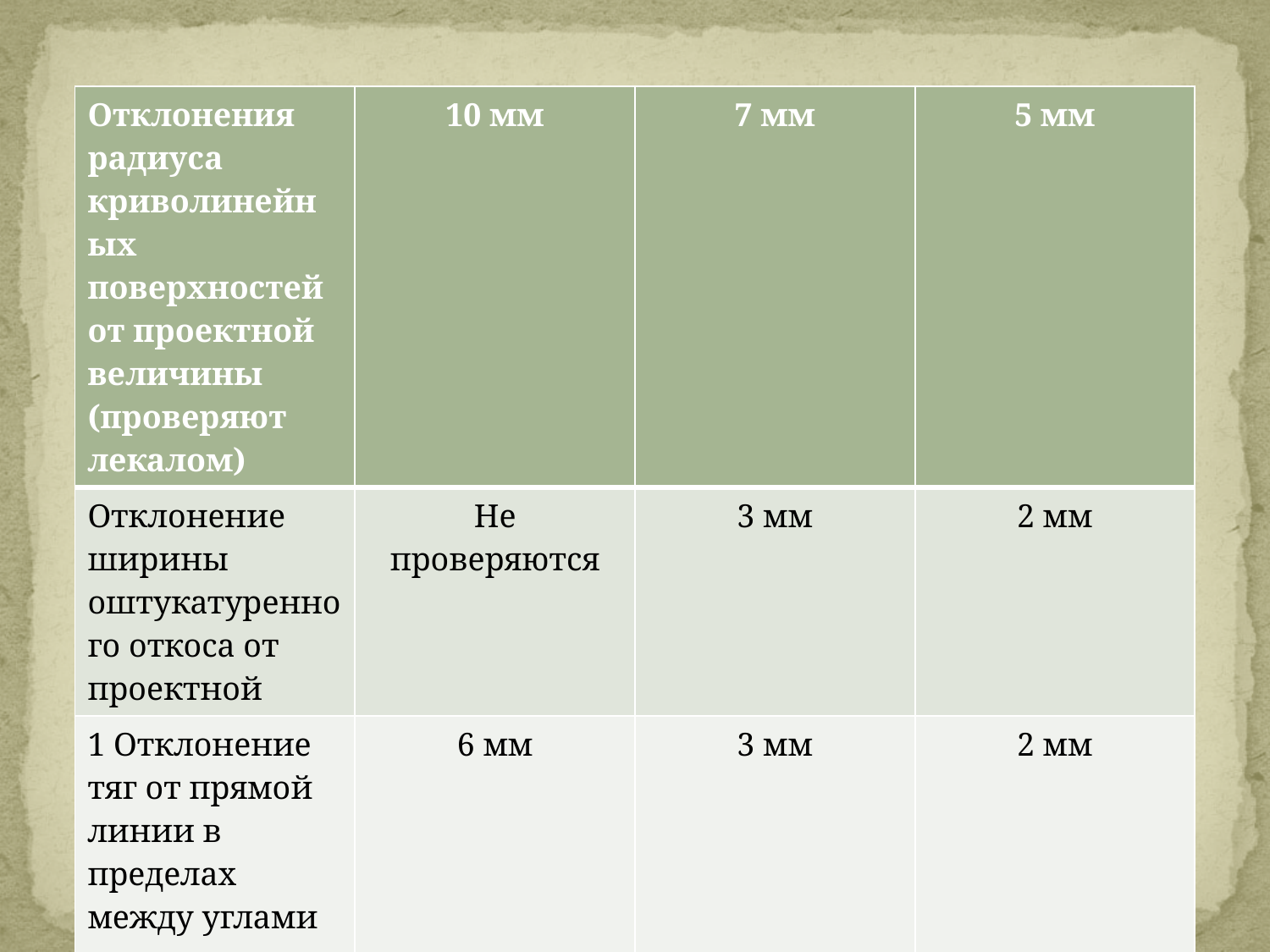

| Отклонения радиуса криволинейных поверхностей от проектной величины (проверяют лекалом) | 10 мм | 7 мм | 5 мм |
| --- | --- | --- | --- |
| Отклонение ширины оштукатуренного откоса от  проектной | Не проверяются | 3 мм | 2 мм |
| 1 Отклонение тяг от прямой линии в пределах между углами пересечения тяг и раскреповок | 6 мм | 3 мм | 2 мм |